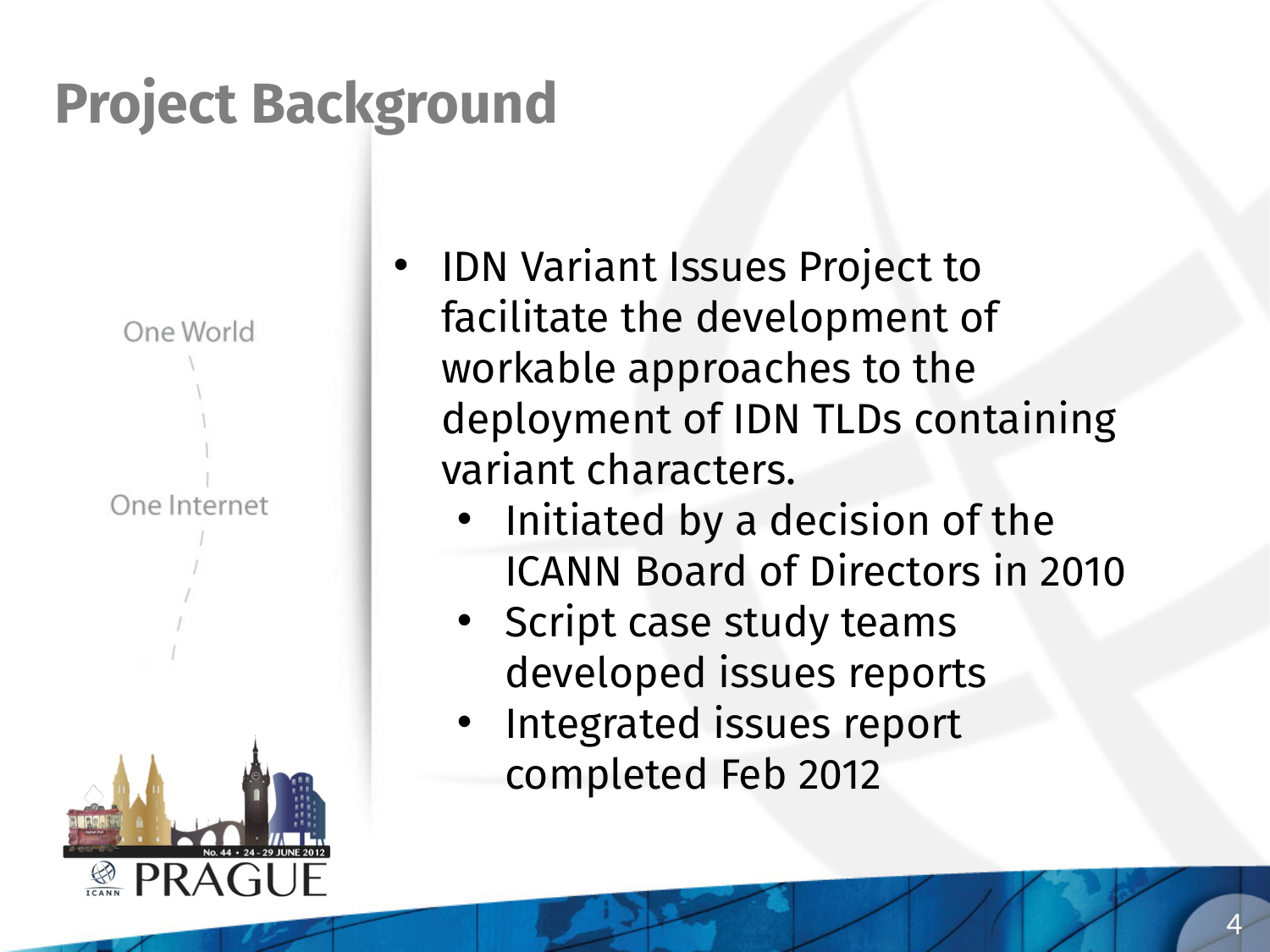

# Project Background
IDN Variant Issues Project to facilitate the development of workable approaches to the deployment of IDN TLDs containing variant characters.
Initiated by a decision of the ICANN Board of Directors in 2010
Script case study teams developed issues reports
Integrated issues report completed Feb 2012
4